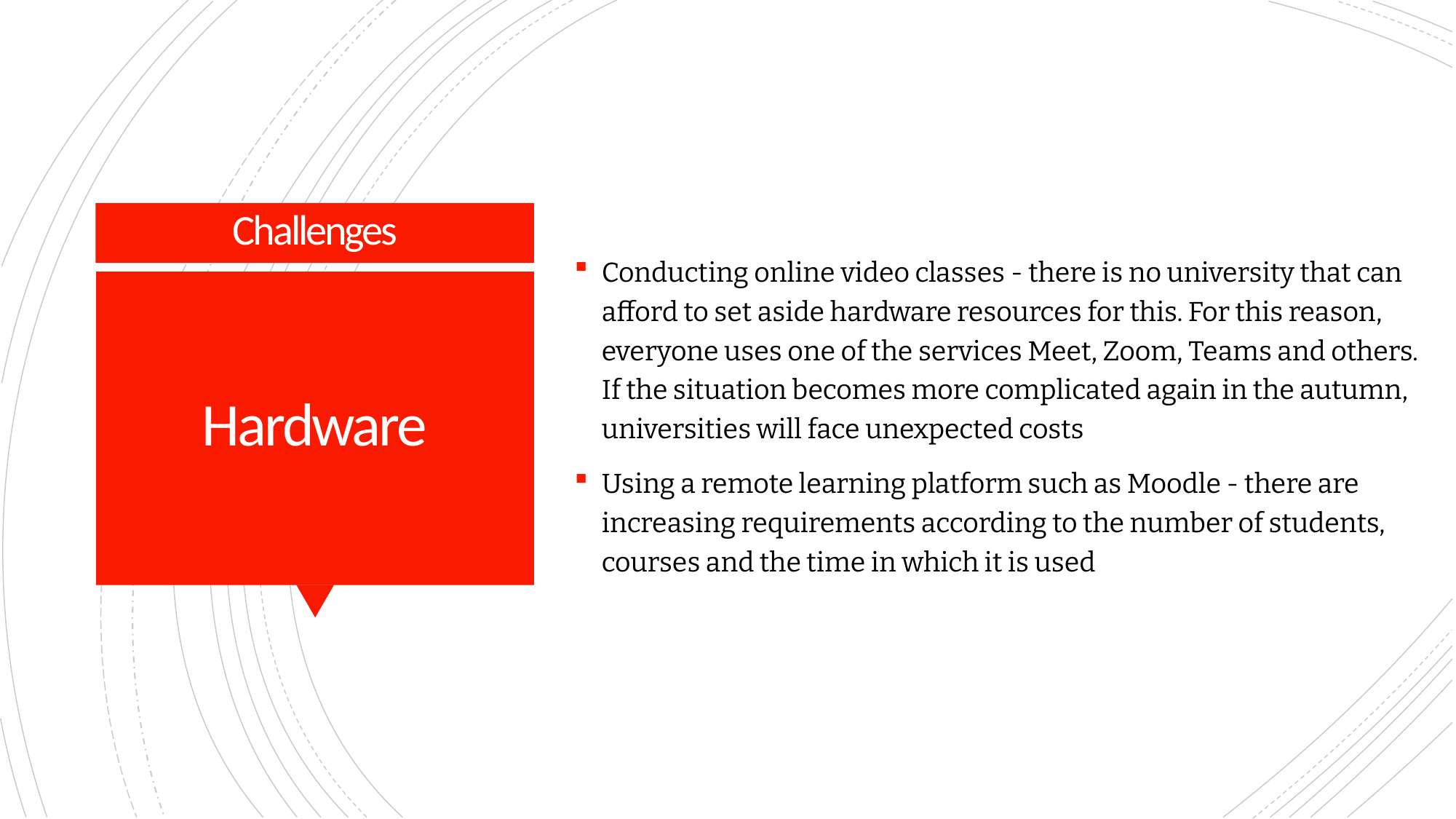

Conducting online video classes - there is no university that can afford to set aside hardware resources for this. For this reason, everyone uses one of the services Meet, Zoom, Teams and others. If the situation becomes more complicated again in the autumn, universities will face unexpected costs
Using a remote learning platform such as Moodle - there are increasing requirements according to the number of students, courses and the time in which it is used
Challenges
# Hardware